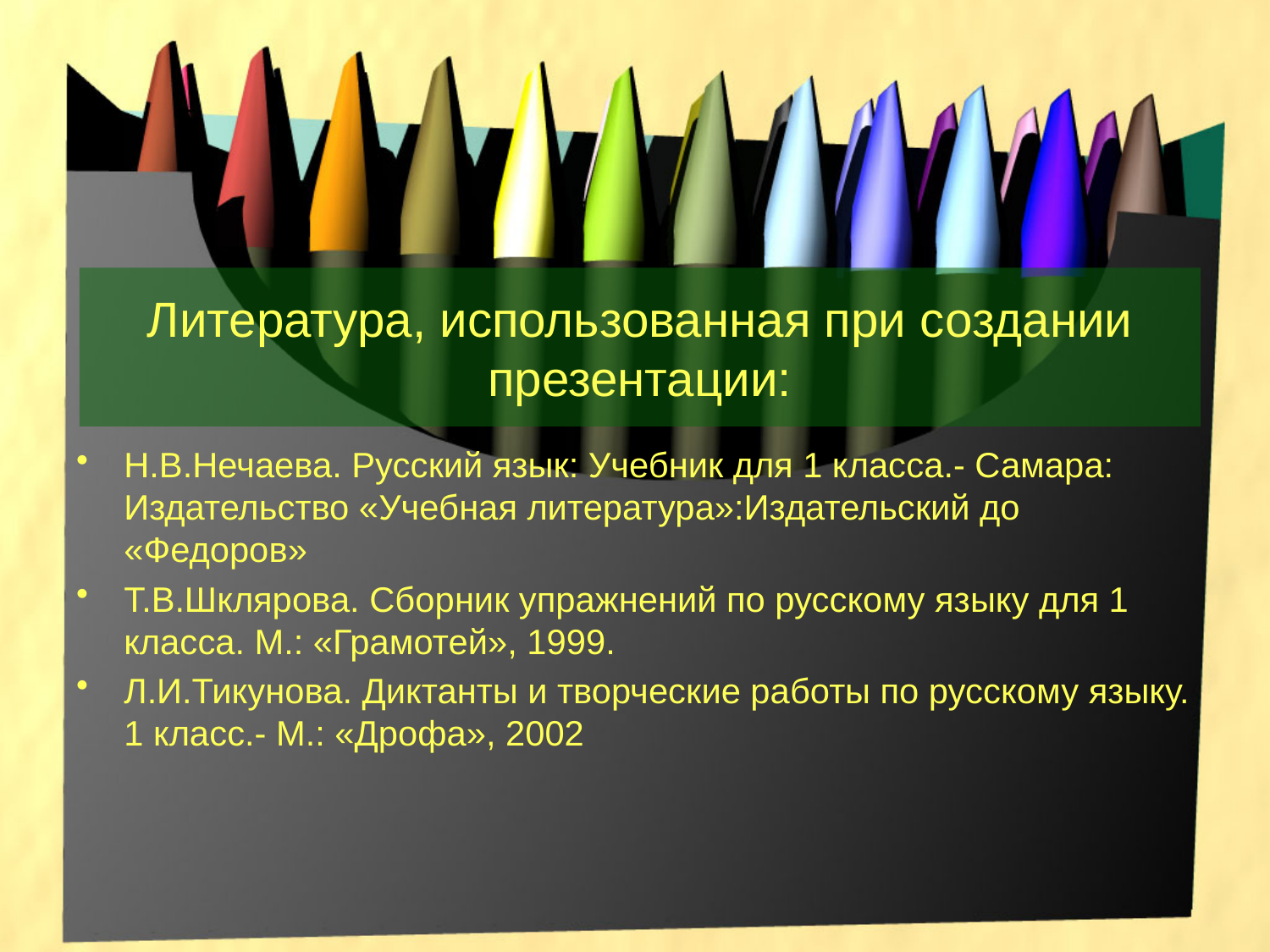

# Литература, использованная при создании презентации:
Н.В.Нечаева. Русский язык: Учебник для 1 класса.- Самара: Издательство «Учебная литература»:Издательский до «Федоров»
Т.В.Шклярова. Сборник упражнений по русскому языку для 1 класса. М.: «Грамотей», 1999.
Л.И.Тикунова. Диктанты и творческие работы по русскому языку. 1 класс.- М.: «Дрофа», 2002